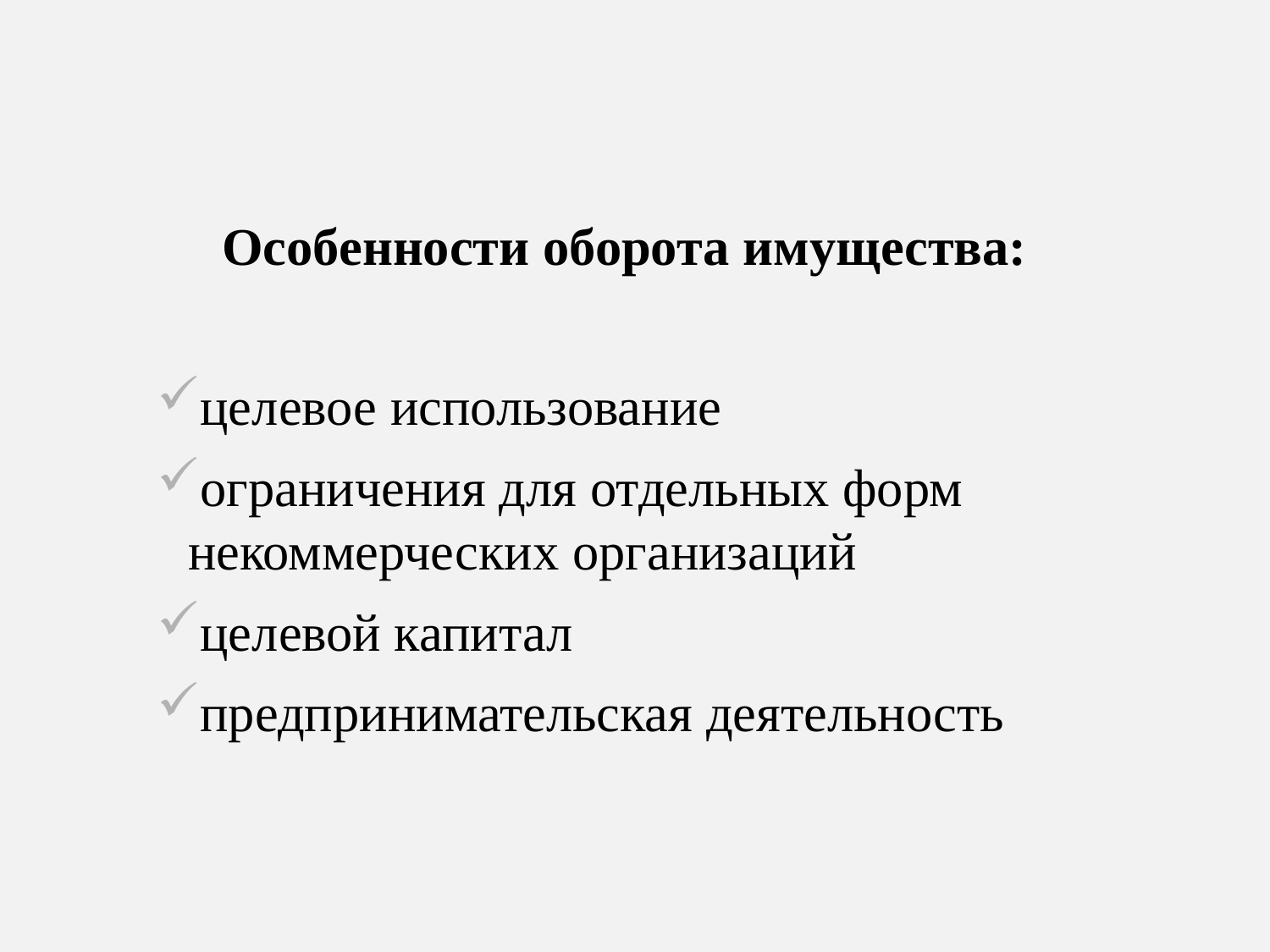

Особенности оборота имущества:
целевое использование
ограничения для отдельных форм некоммерческих организаций
целевой капитал
предпринимательская деятельность